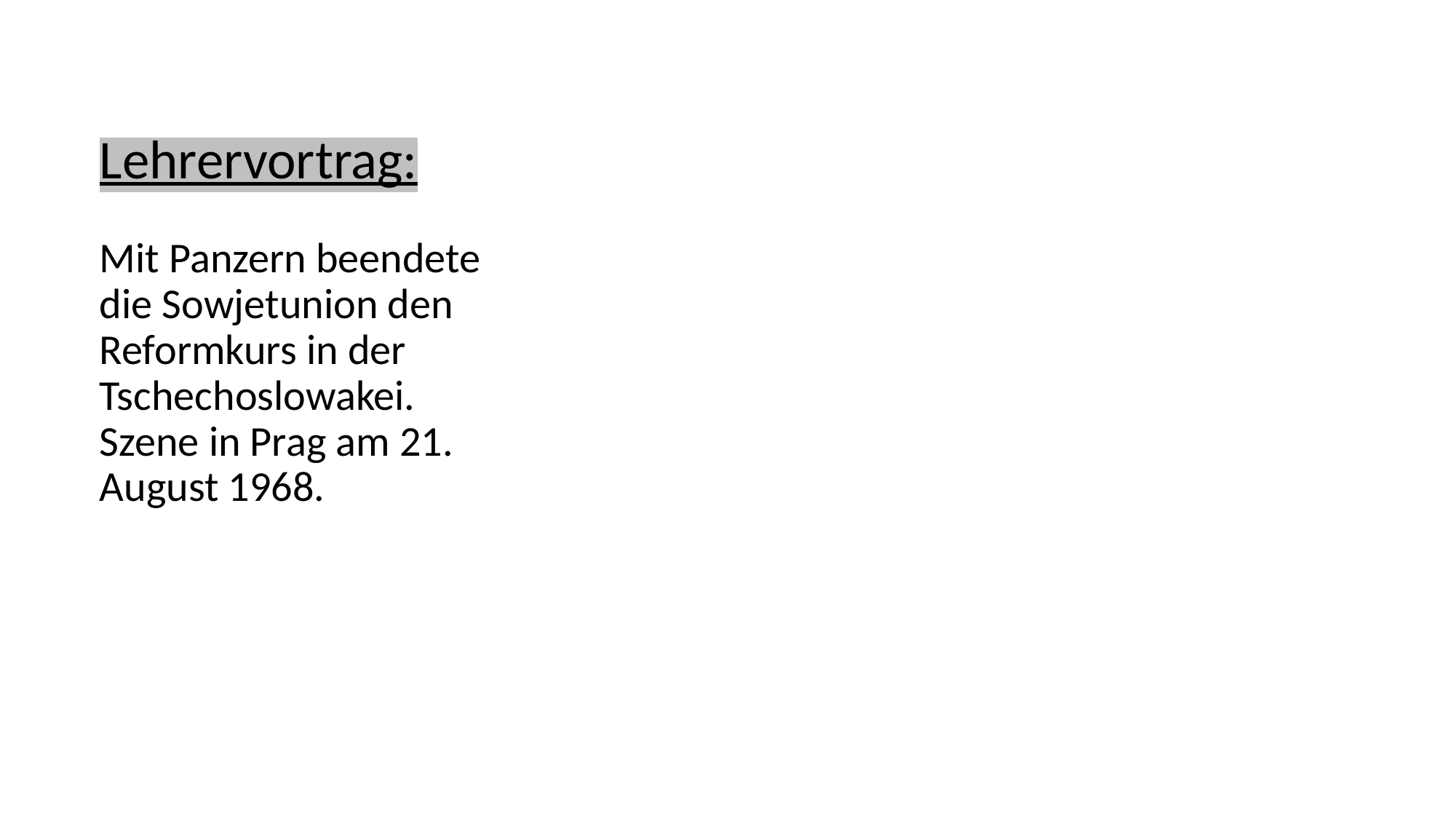

# Lehrervortrag: Mit Panzern beendete die Sowjetunion den Reformkurs in der Tschechoslowakei. Szene in Prag am 21. August 1968.